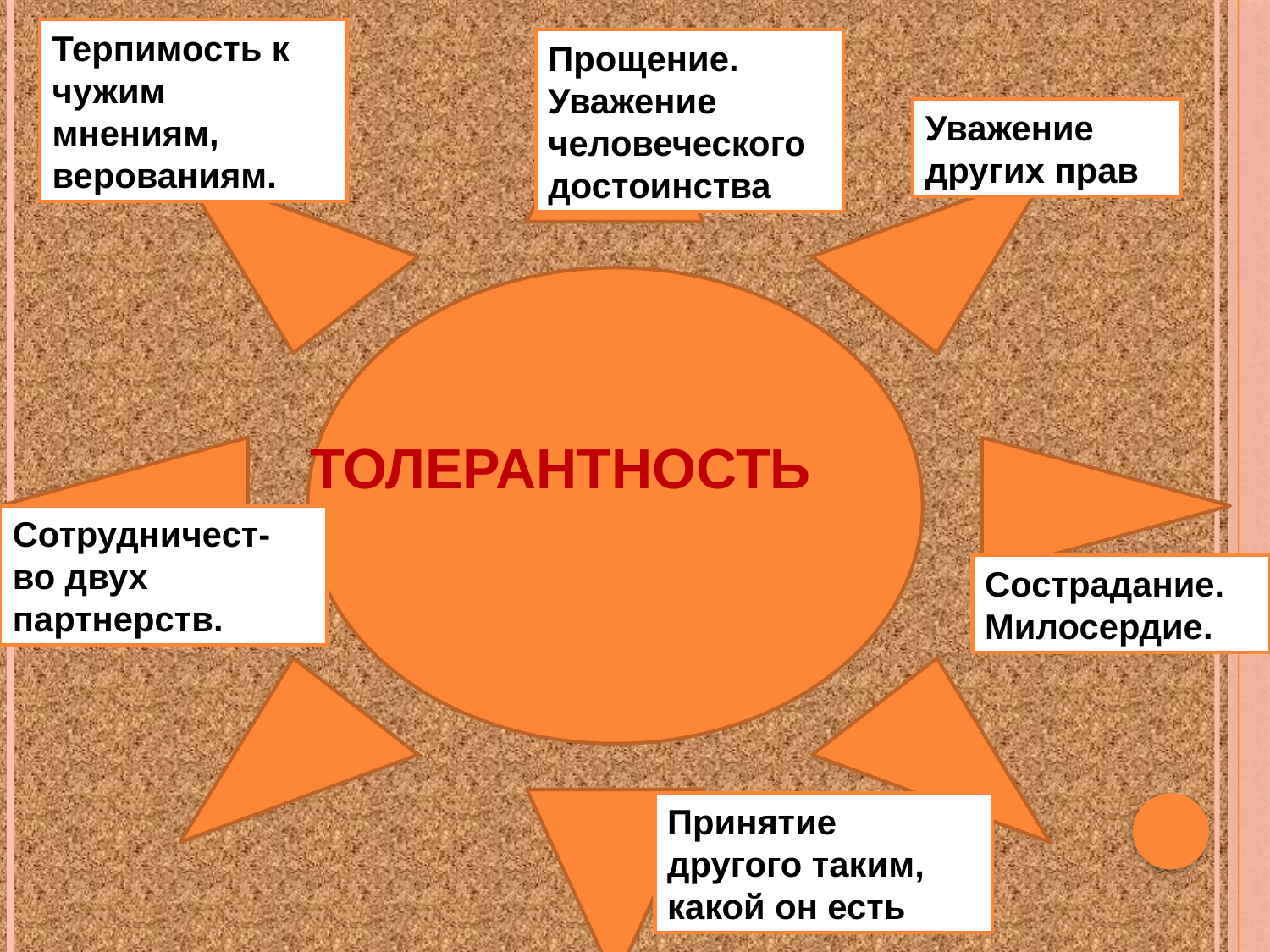

Терпимость к чужим мнениям, верованиям.

Прощение.
Уважение человеческого достоинства
Уважение других прав
ТОЛЕРАНТНОСТЬ
Сотрудничест-
во двух партнерств.
Сострадание. Милосердие.
Принятие другого таким, какой он есть